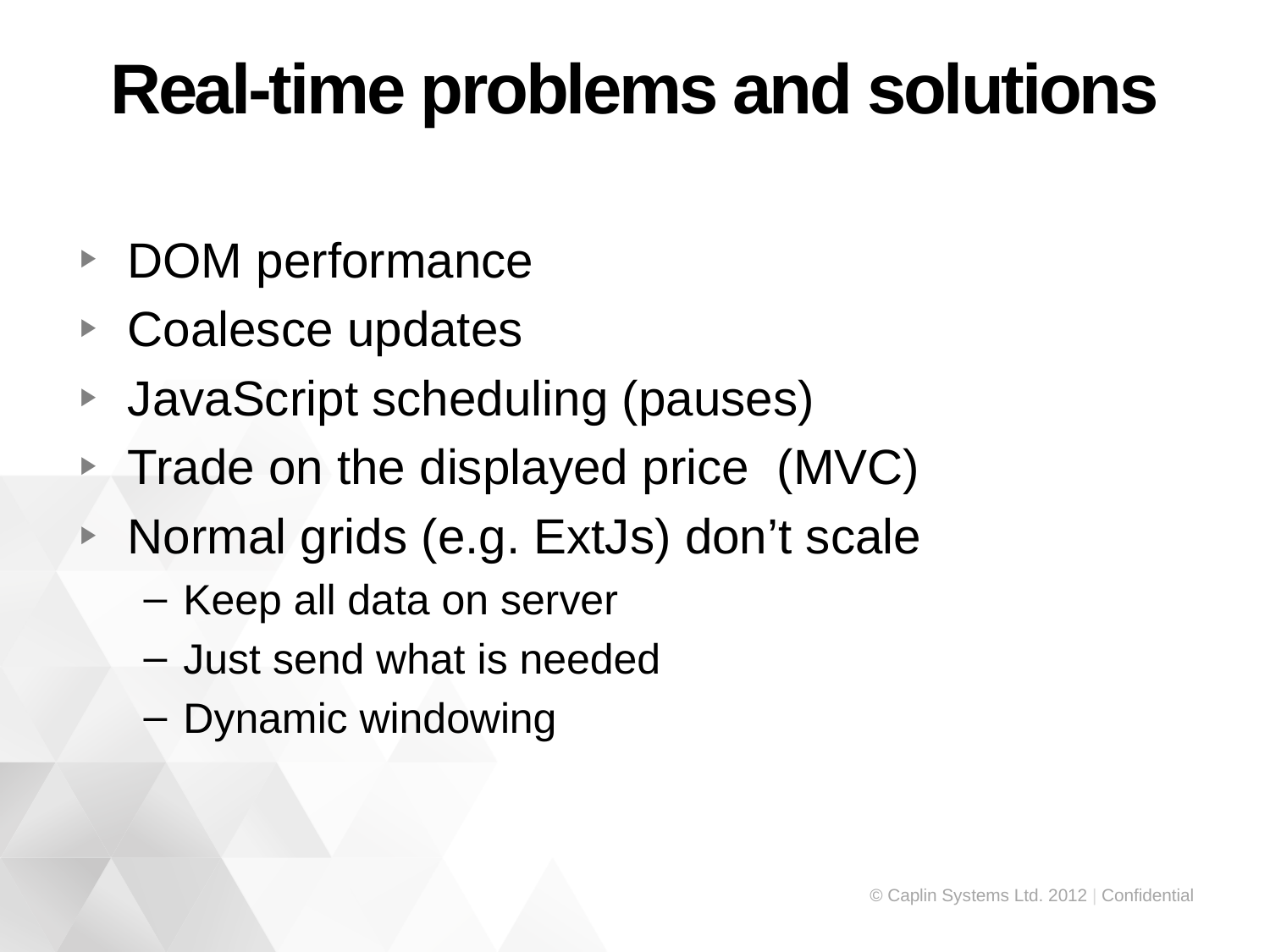

# Real-time problems and solutions
DOM performance
Coalesce updates
JavaScript scheduling (pauses)
Trade on the displayed price  (MVC)
Normal grids (e.g. ExtJs) don’t scale
Keep all data on server
Just send what is needed
Dynamic windowing